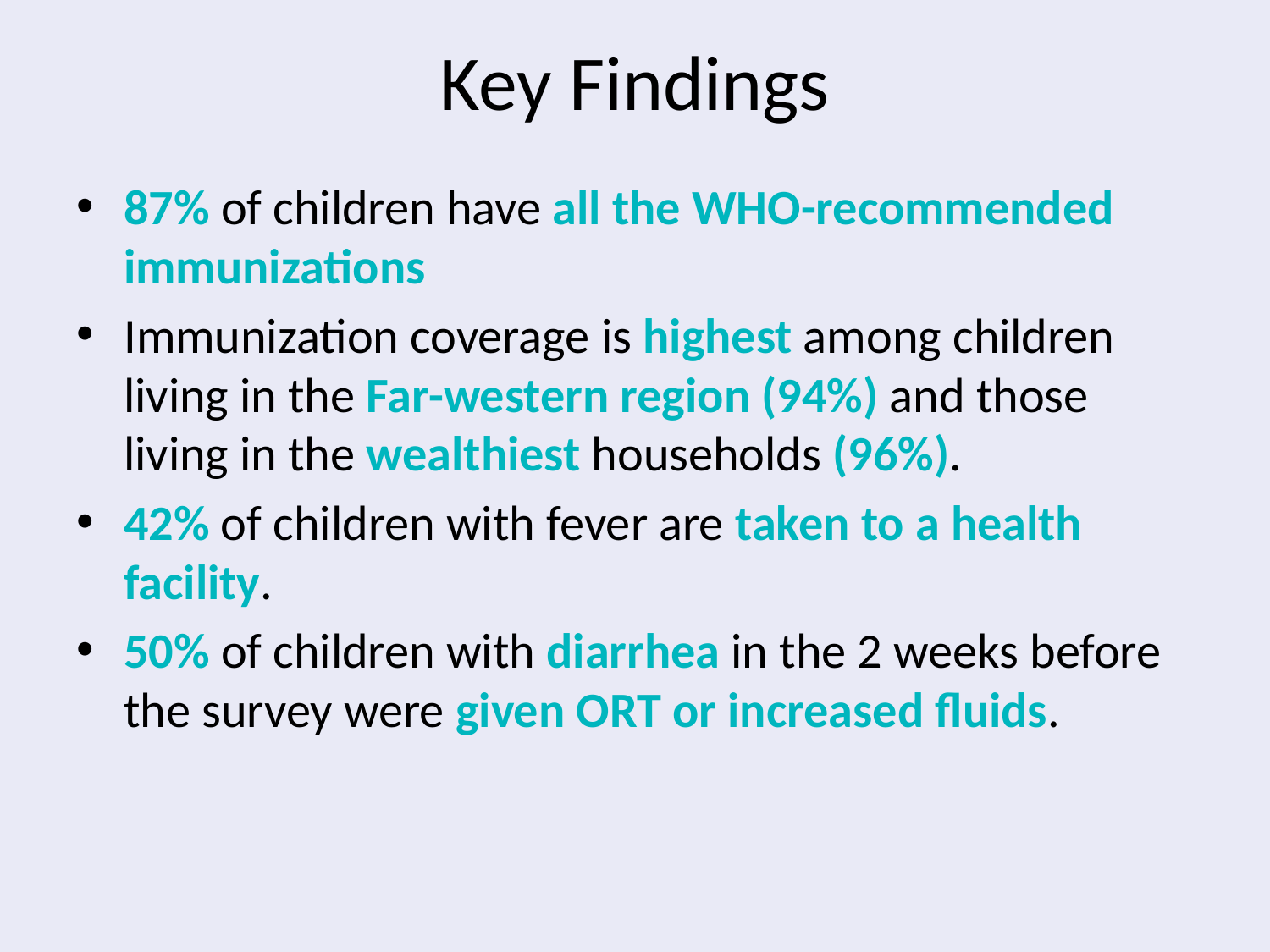

# Key Findings
87% of children have all the WHO-recommended immunizations
Immunization coverage is highest among children living in the Far-western region (94%) and those living in the wealthiest households (96%).
42% of children with fever are taken to a health facility.
50% of children with diarrhea in the 2 weeks before the survey were given ORT or increased fluids.